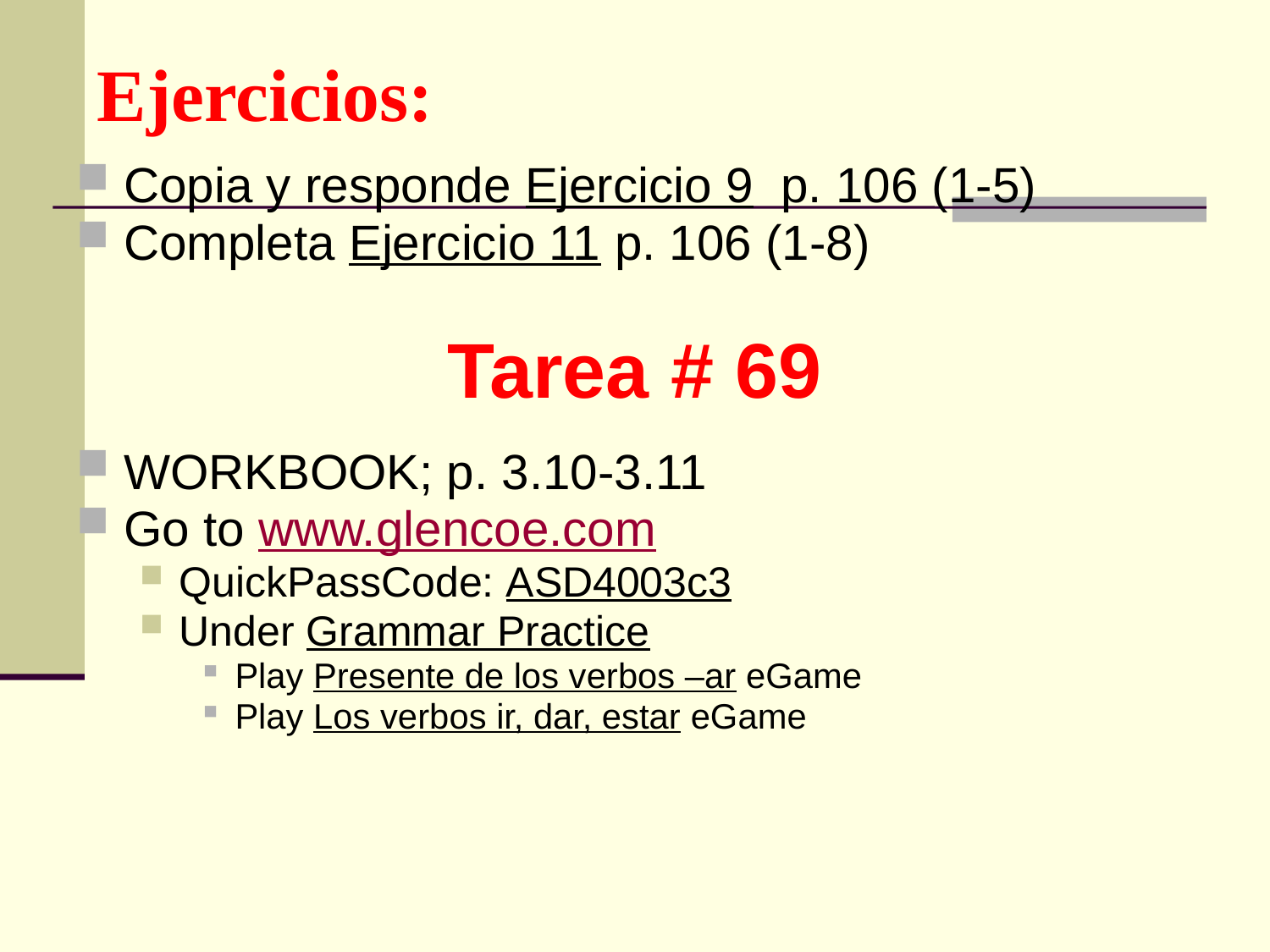

# Ejercicios:
Copia y responde Ejercicio 9  p. 106 (1-5)
Completa Ejercicio 11 p. 106 (1-8)

WORKBOOK; p. 3.10-3.11
Go to www.glencoe.com
QuickPassCode: ASD4003c3
Under Grammar Practice
Play Presente de los verbos –ar eGame
Play Los verbos ir, dar, estar eGame

Tarea # 69